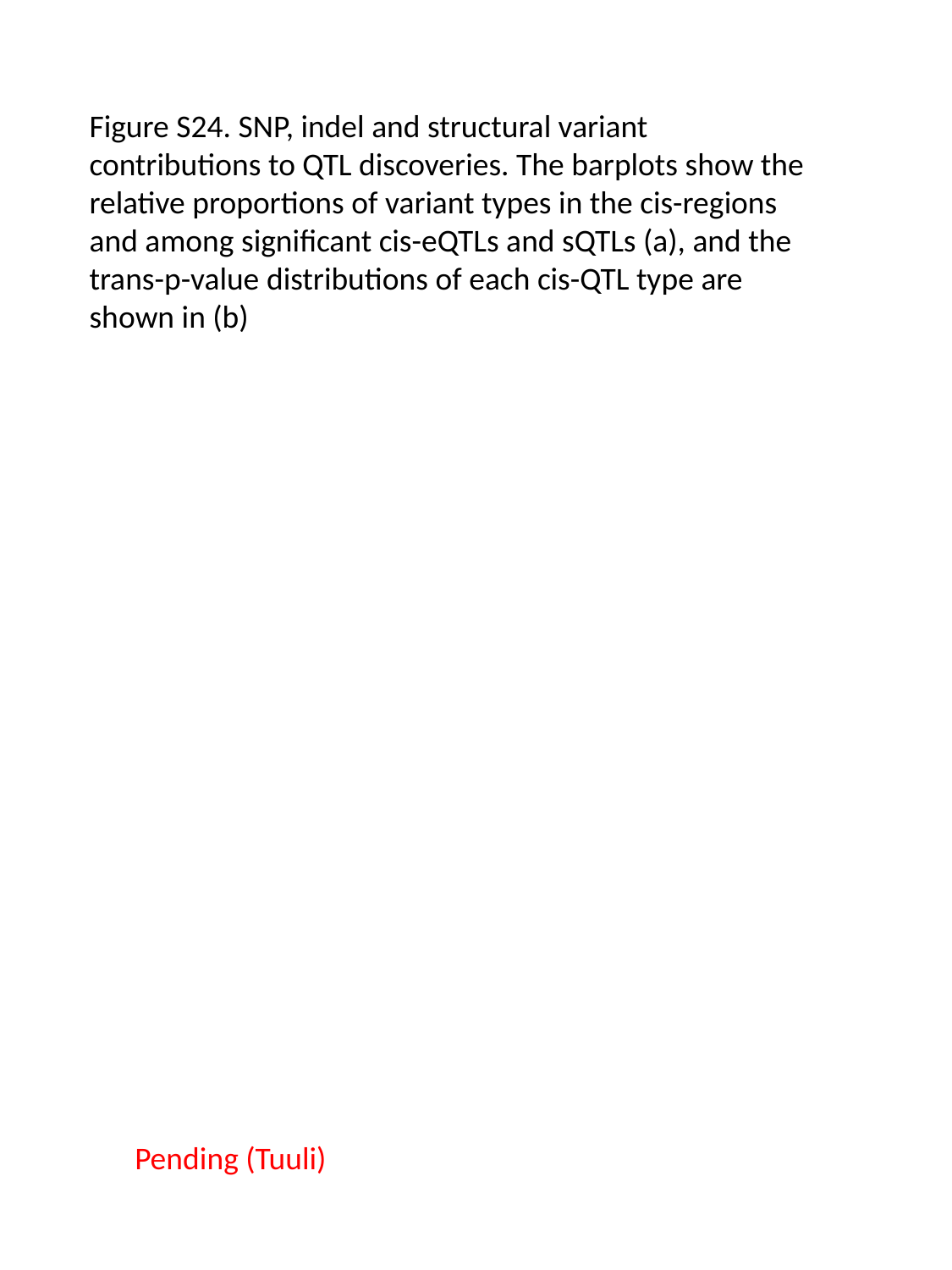

Figure S24. SNP, indel and structural variant contributions to QTL discoveries. The barplots show the relative proportions of variant types in the cis-regions and among significant cis-eQTLs and sQTLs (a), and the trans-p-value distributions of each cis-QTL type are shown in (b)
Pending (Tuuli)